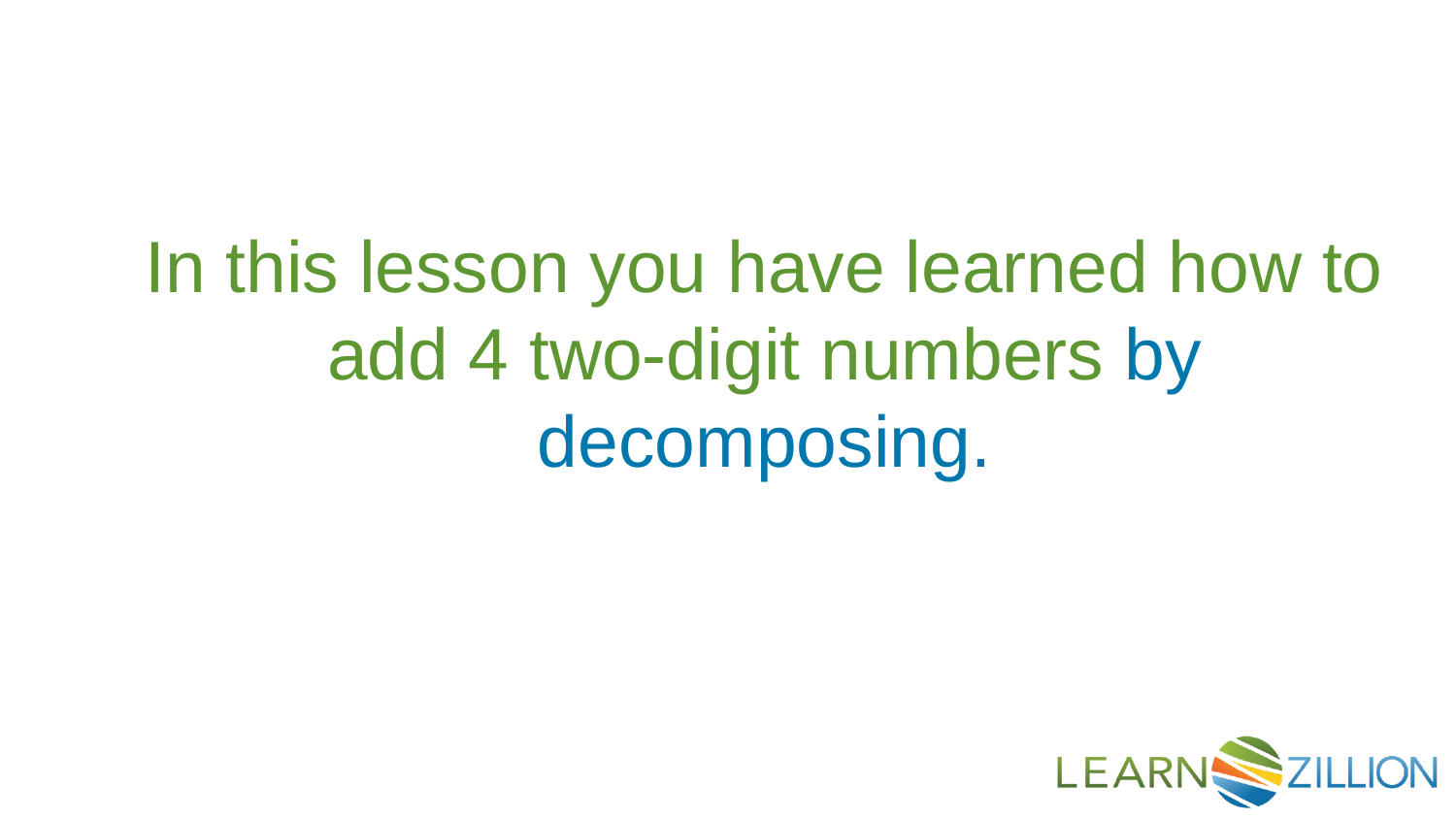

In this lesson you have learned how to add 4 two-digit numbers by decomposing.